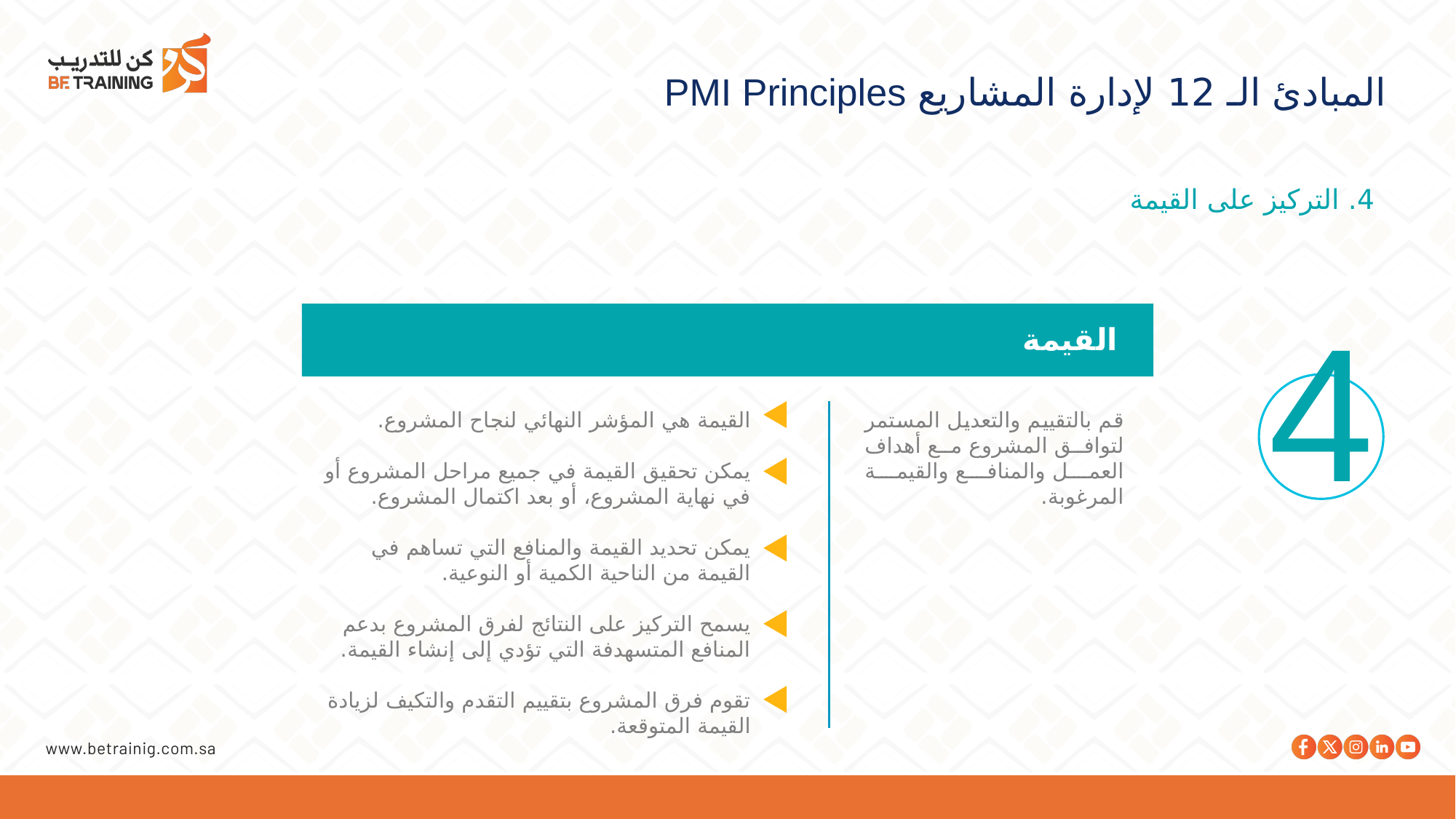

المبادئ الـ 12 لإدارة المشاريع PMI Principles
4. التركيز على القيمة
4

القيمة

القيمة هي المؤشر النهائي لنجاح المشروع.

يمكن تحقيق القيمة في جميع مراحل المشروع أو في نهاية المشروع، أو بعد اكتمال المشروع.

يمكن تحديد القيمة والمنافع التي تساهم في القيمة من الناحية الكمية أو النوعية.

يسمح التركيز على النتائج لفرق المشروع بدعم المنافع المتسهدفة التي تؤدي إلى إنشاء القيمة.

تقوم فرق المشروع بتقييم التقدم والتكيف لزيادة القيمة المتوقعة.
قم بالتقييم والتعديل المستمر لتوافق المشروع مع أهداف العمل والمنافع والقيمة المرغوبة.